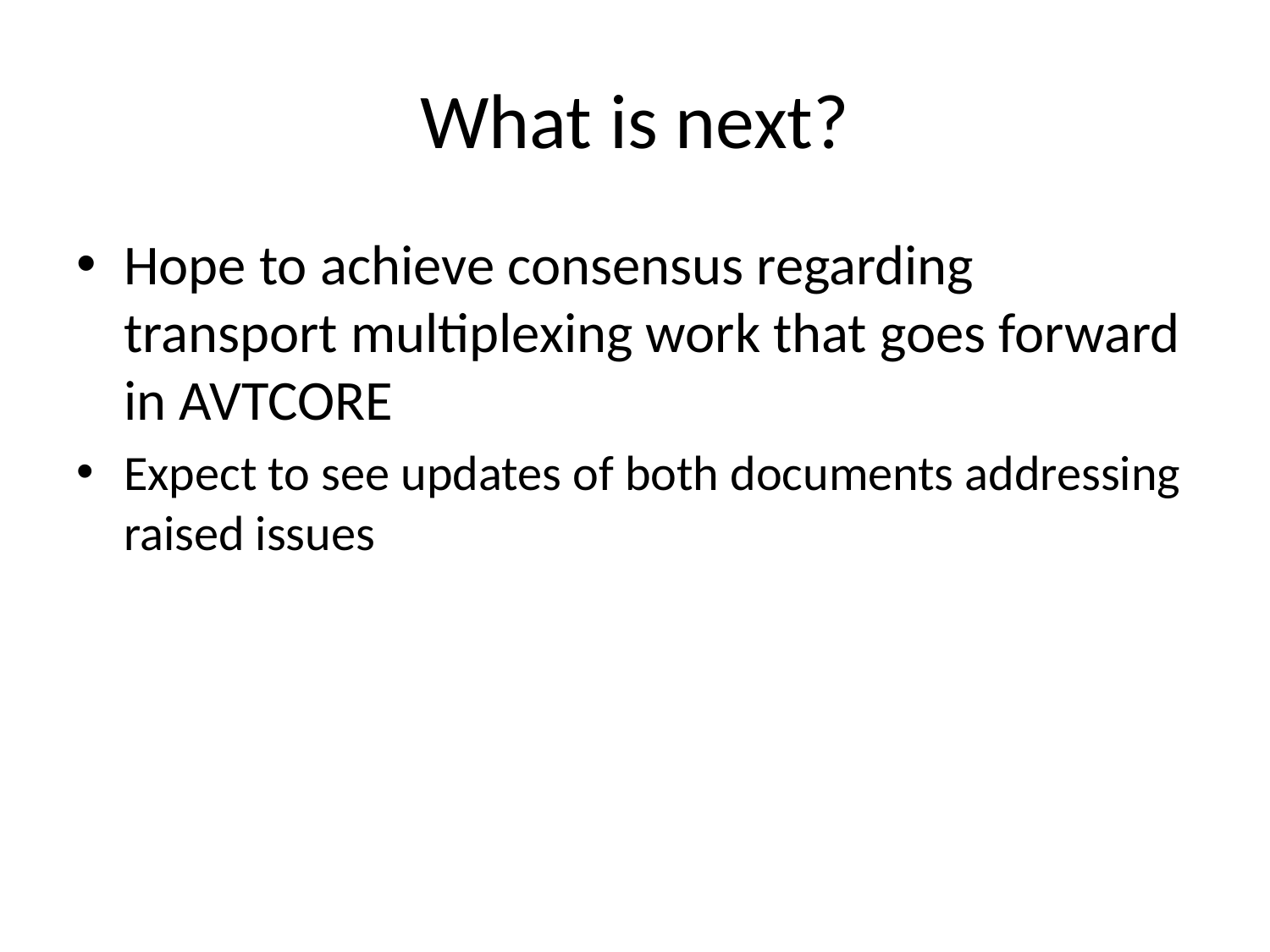

# What is next?
Hope to achieve consensus regarding transport multiplexing work that goes forward in AVTCORE
Expect to see updates of both documents addressing raised issues